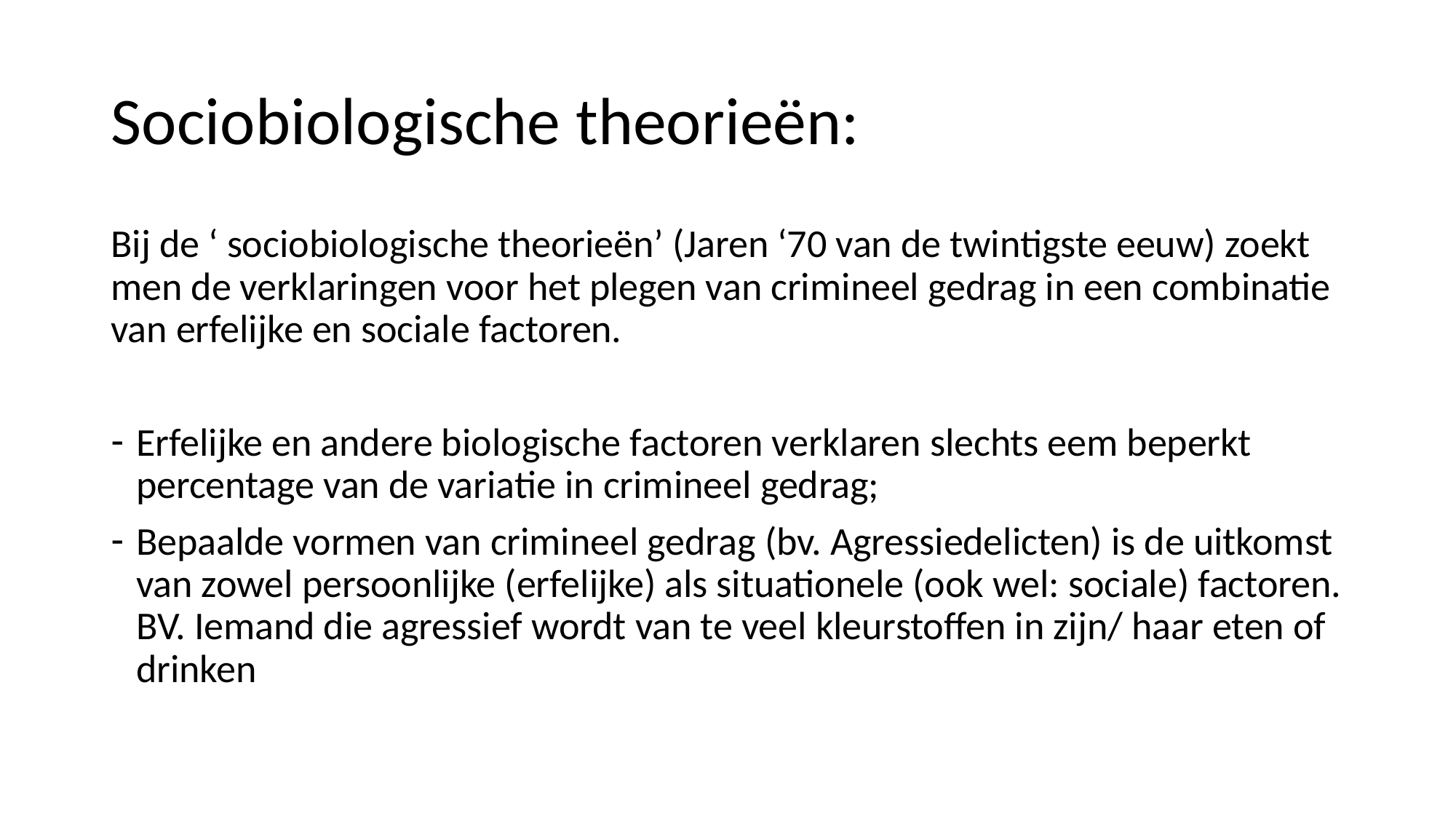

# Sociobiologische theorieën:
Bij de ‘ sociobiologische theorieën’ (Jaren ‘70 van de twintigste eeuw) zoekt men de verklaringen voor het plegen van crimineel gedrag in een combinatie van erfelijke en sociale factoren.

Erfelijke en andere biologische factoren verklaren slechts eem beperkt percentage van de variatie in crimineel gedrag;
Bepaalde vormen van crimineel gedrag (bv. Agressiedelicten) is de uitkomst van zowel persoonlijke (erfelijke) als situationele (ook wel: sociale) factoren.
BV. Iemand die agressief wordt van te veel kleurstoffen in zijn/ haar eten of drinken